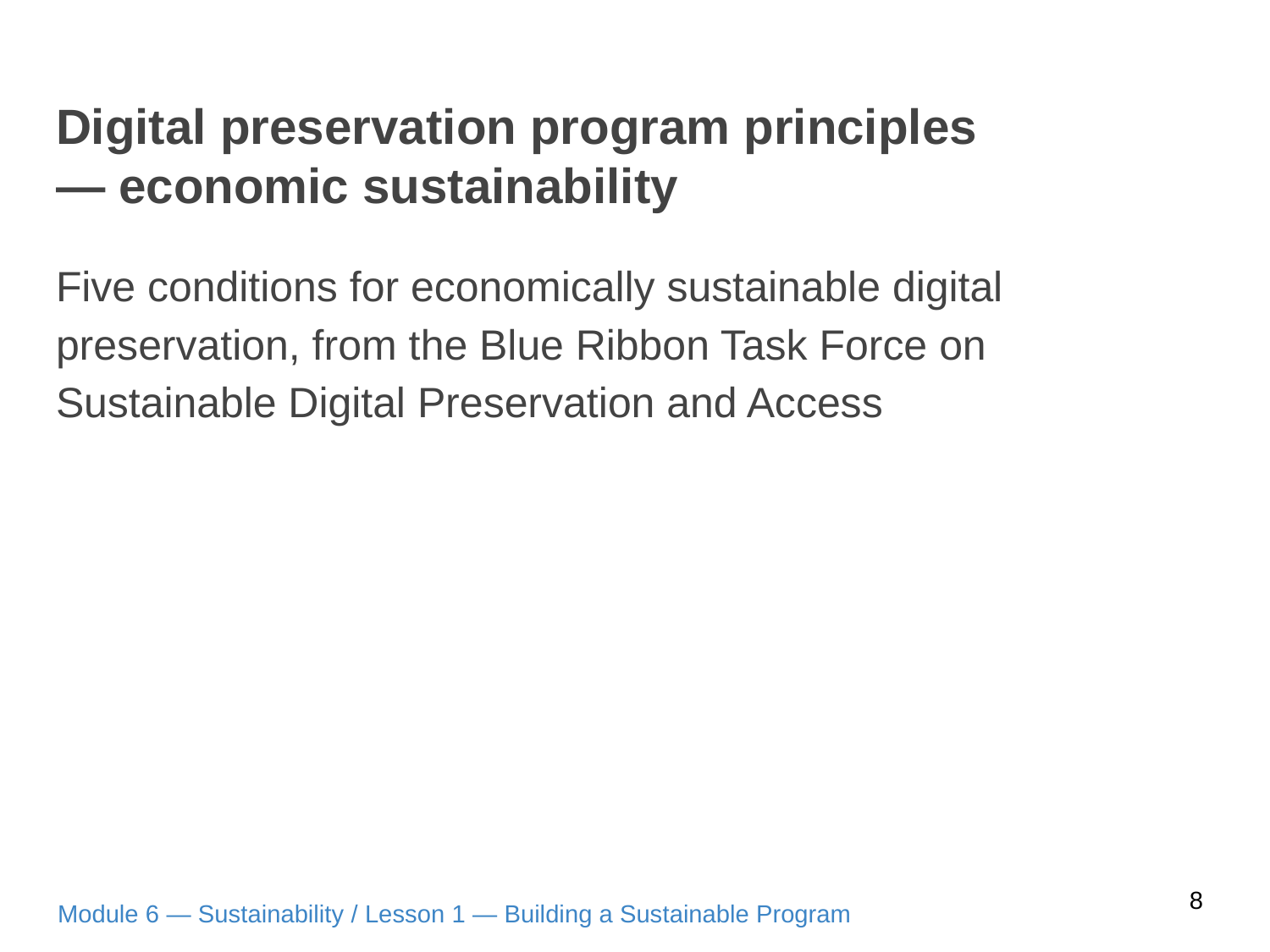

# Digital preservation program principles — economic sustainability
Five conditions for economically sustainable digital preservation, from the Blue Ribbon Task Force on Sustainable Digital Preservation and Access
8
Module 6 — Sustainability / Lesson 1 — Building a Sustainable Program